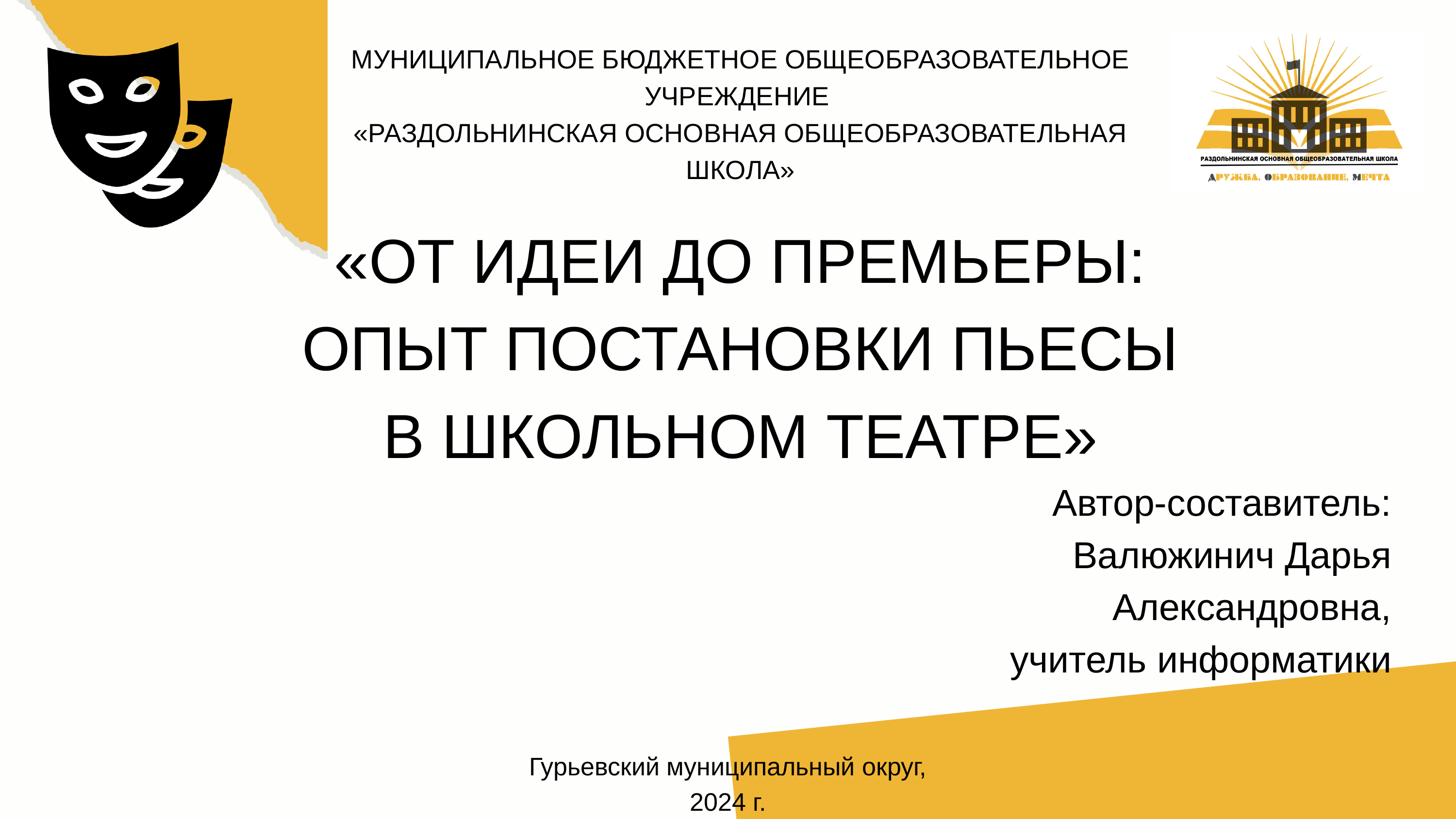

МУНИЦИПАЛЬНОЕ БЮДЖЕТНОЕ ОБЩЕОБРАЗОВАТЕЛЬНОЕ УЧРЕЖДЕНИЕ
«РАЗДОЛЬНИНСКАЯ ОСНОВНАЯ ОБЩЕОБРАЗОВАТЕЛЬНАЯ ШКОЛА»

«ОТ ИДЕИ ДО ПРЕМЬЕРЫ: ОПЫТ ПОСТАНОВКИ ПЬЕСЫ В ШКОЛЬНОМ ТЕАТРЕ»
Автор-составитель: Валюжинич Дарья Александровна,
учитель информатики

Гурьевский муниципальный округ, 2024 г.